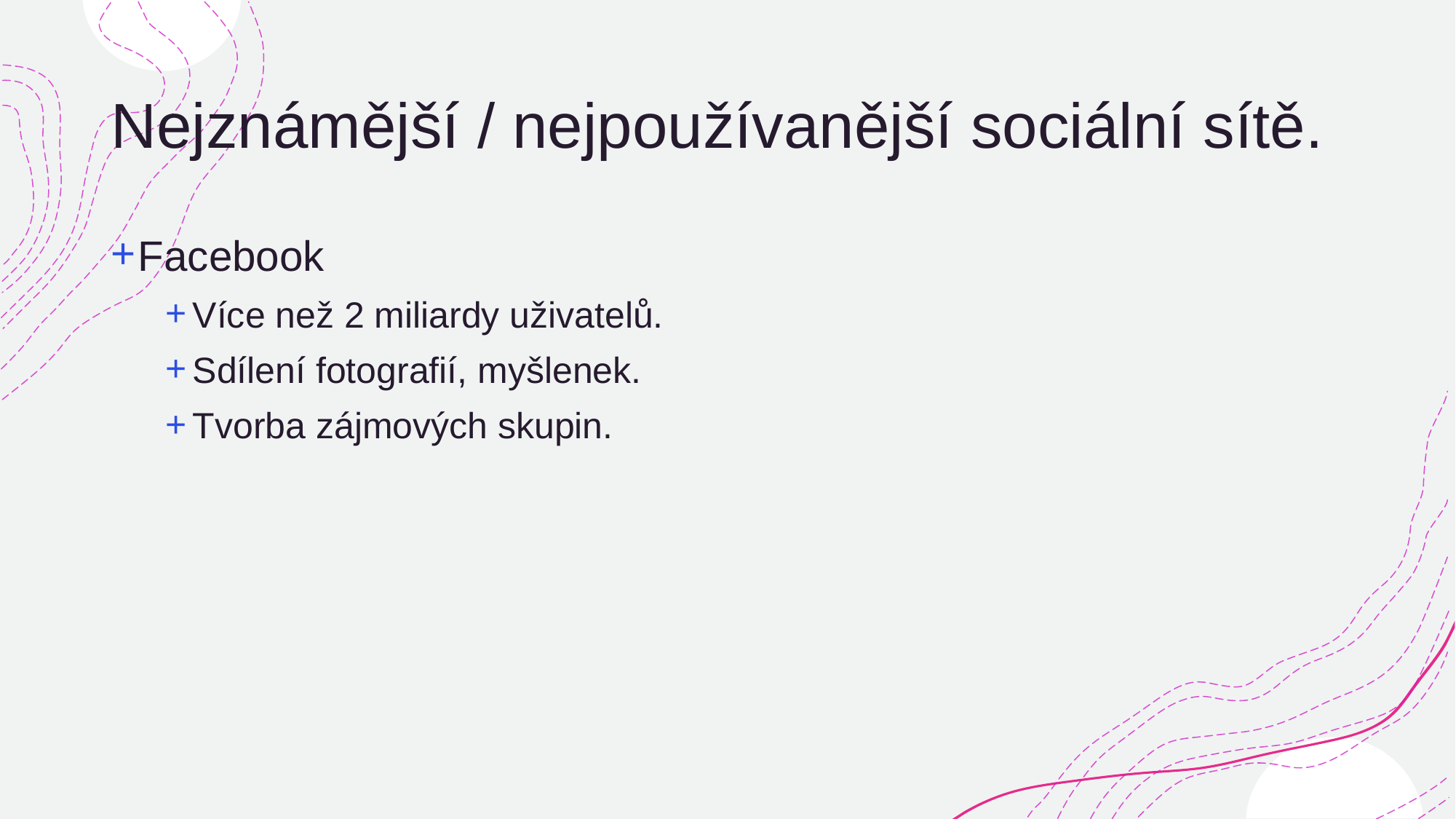

# Nejznámější / nejpoužívanější sociální sítě.
Facebook
Více než 2 miliardy uživatelů.
Sdílení fotografií, myšlenek.
Tvorba zájmových skupin.